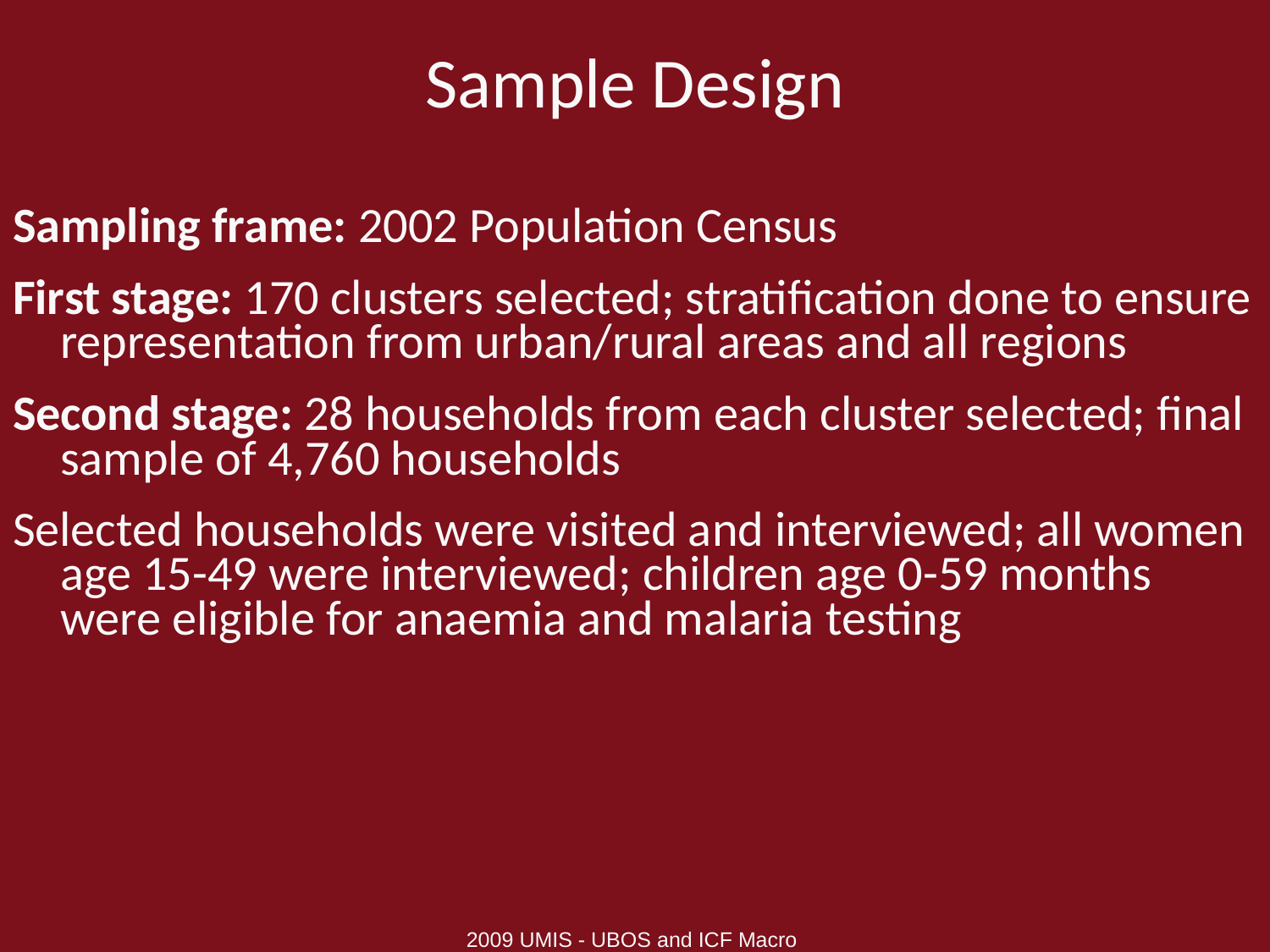

# Sample Design
Sampling frame: 2002 Population Census
First stage: 170 clusters selected; stratification done to ensure representation from urban/rural areas and all regions
Second stage: 28 households from each cluster selected; final sample of 4,760 households
Selected households were visited and interviewed; all women age 15-49 were interviewed; children age 0-59 months were eligible for anaemia and malaria testing

2009 UMIS - UBOS and ICF Macro